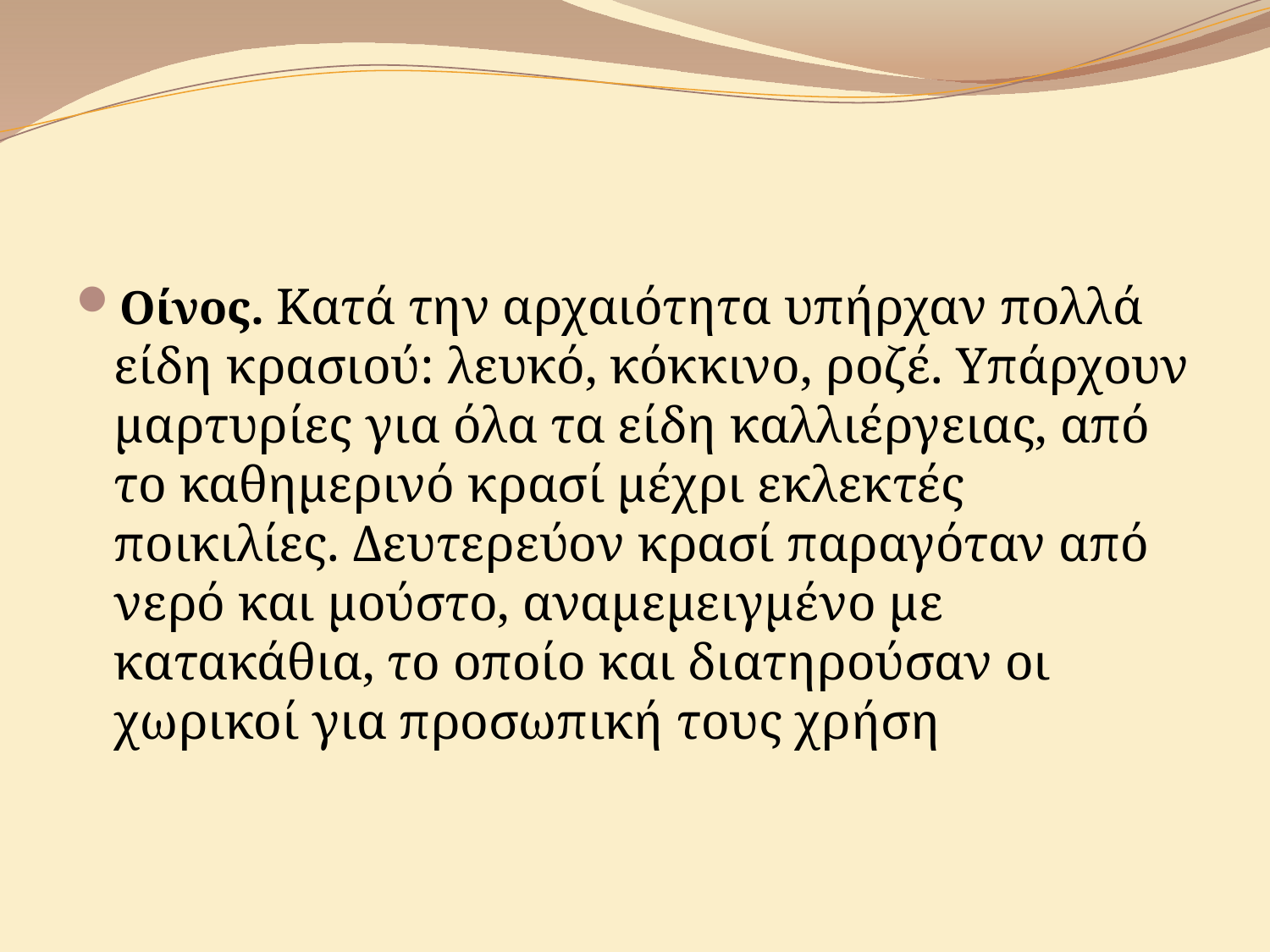

#
Οίνος. Κατά την αρχαιότητα υπήρχαν πολλά είδη κρασιού: λευκό, κόκκινο, ροζέ. Υπάρχουν μαρτυρίες για όλα τα είδη καλλιέργειας, από το καθημερινό κρασί μέχρι εκλεκτές ποικιλίες. Δευτερεύον κρασί παραγόταν από νερό και μούστο, αναμεμειγμένο με κατακάθια, το οποίο και διατηρούσαν οι χωρικοί για προσωπική τους χρήση